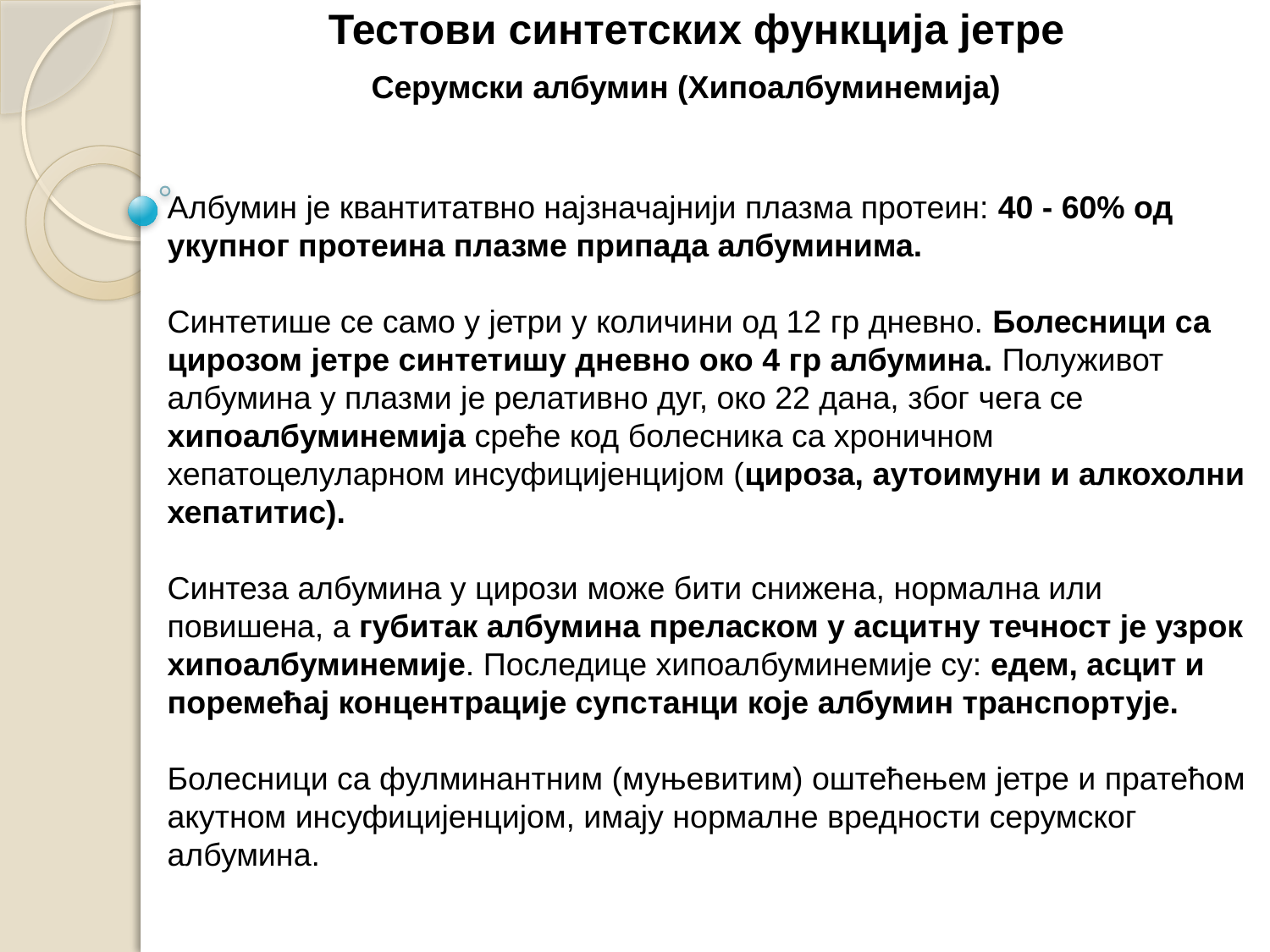

Тестови синтетских функција јетре
Серумски албумин (Хипоалбуминемија)
Албумин је квантитатвно најзначајнији плазма протеин: 40 - 60% од укупног протеина плазме припада албуминима.

Синтетише се само у јетри у количини од 12 гр дневно. Болесници са цирозом јетре синтетишу дневно око 4 гр албумина. Полуживот албумина у плазми је релативно дуг, око 22 дана, због чега се хипоалбуминемија среће код болесника са хроничном хепатоцелуларном инсуфицијенцијом (цироза, аутоимуни и алкохолни хепатитис).

Синтеза албумина у цирози може бити снижена, нормална или повишена, а губитак албумина преласком у асцитну течност је узрок хипоалбуминемије. Последице хипоалбуминемије су: едем, асцит и поремећај концентрације супстанци које албумин транспортује.

Болесници са фулминантним (муњевитим) оштећењем јетре и пратећом акутном инсуфицијенцијом, имају нормалне вредности серумског албумина.